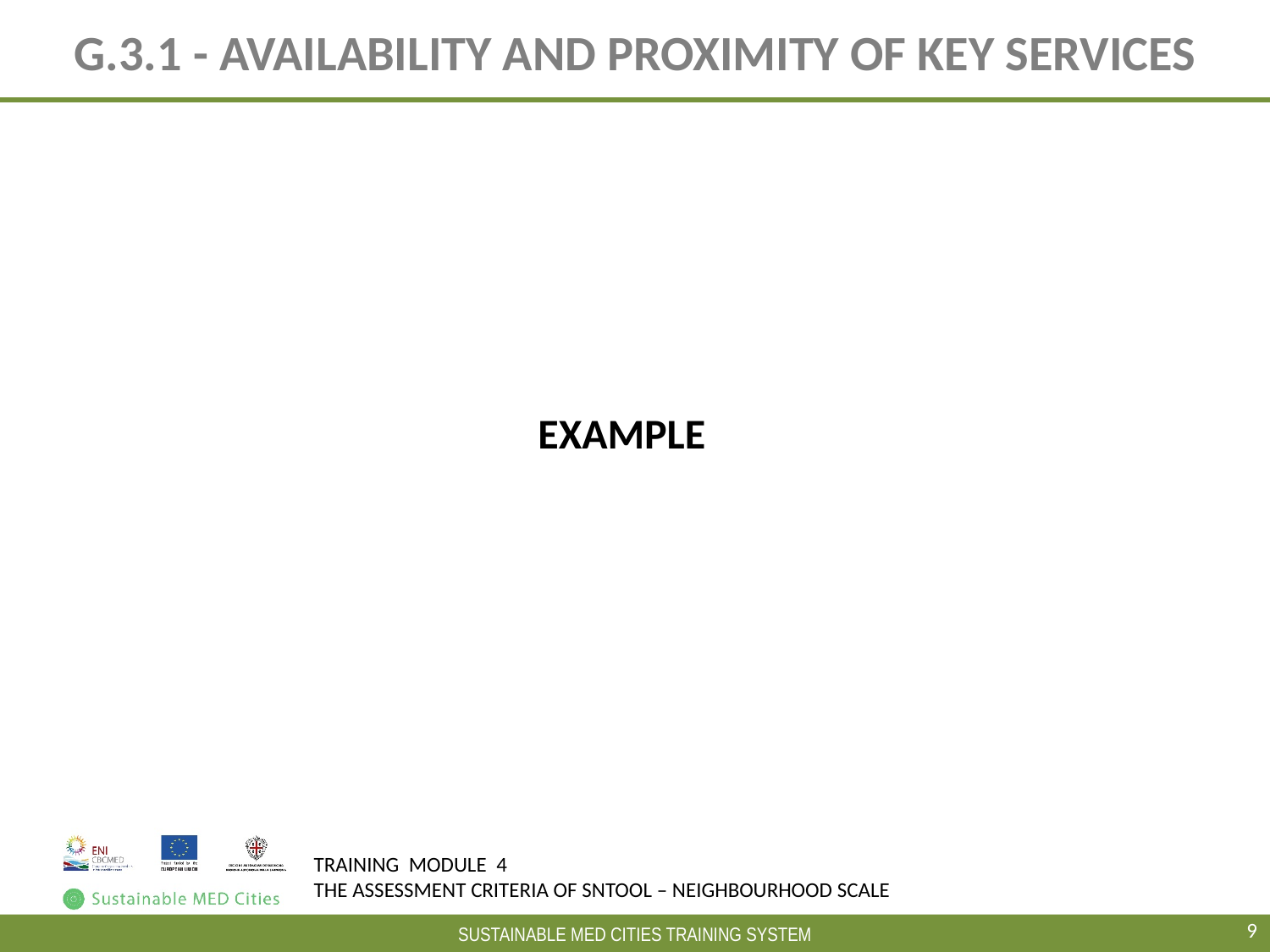

# G.3.1 - AVAILABILITY AND PROXIMITY OF KEY SERVICES

EXAMPLE
9